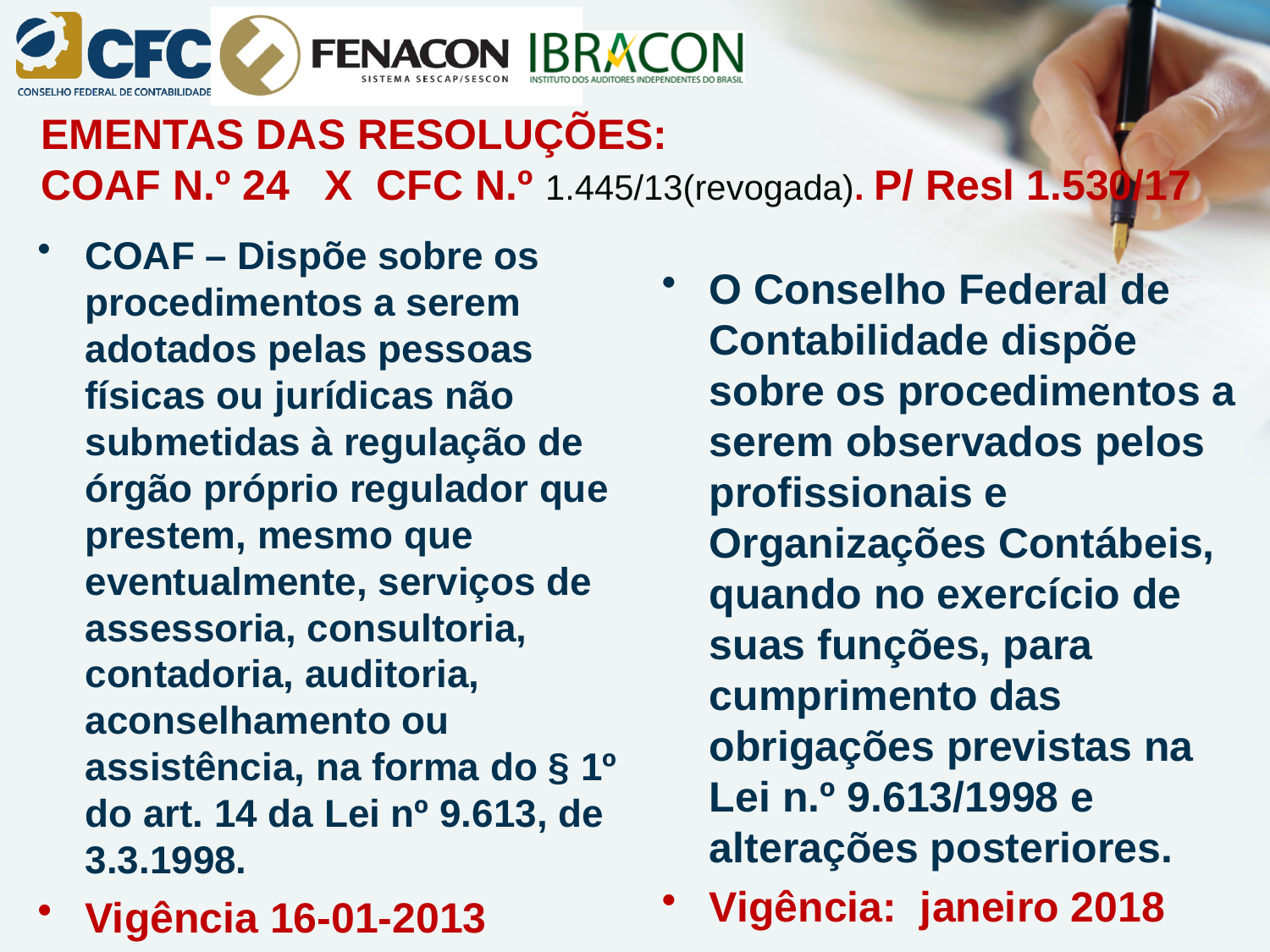

EMENTAS DAS RESOLUÇÕES:
COAF N.º 24   X  CFC N.º 1.445/13(revogada). P/ Resl 1.530/17
COAF – Dispõe sobre os procedimentos a serem adotados pelas pessoas físicas ou jurídicas não submetidas à regulação de órgão próprio regulador que prestem, mesmo que eventualmente, serviços de assessoria, consultoria, contadoria, auditoria, aconselhamento ou assistência, na forma do § 1º do art. 14 da Lei nº 9.613, de 3.3.1998.
Vigência 16-01-2013
O Conselho Federal de Contabilidade dispõe sobre os procedimentos a serem observados pelos profissionais e Organizações Contábeis, quando no exercício de suas funções, para cumprimento das obrigações previstas na Lei n.º 9.613/1998 e alterações posteriores.
Vigência:  janeiro 2018